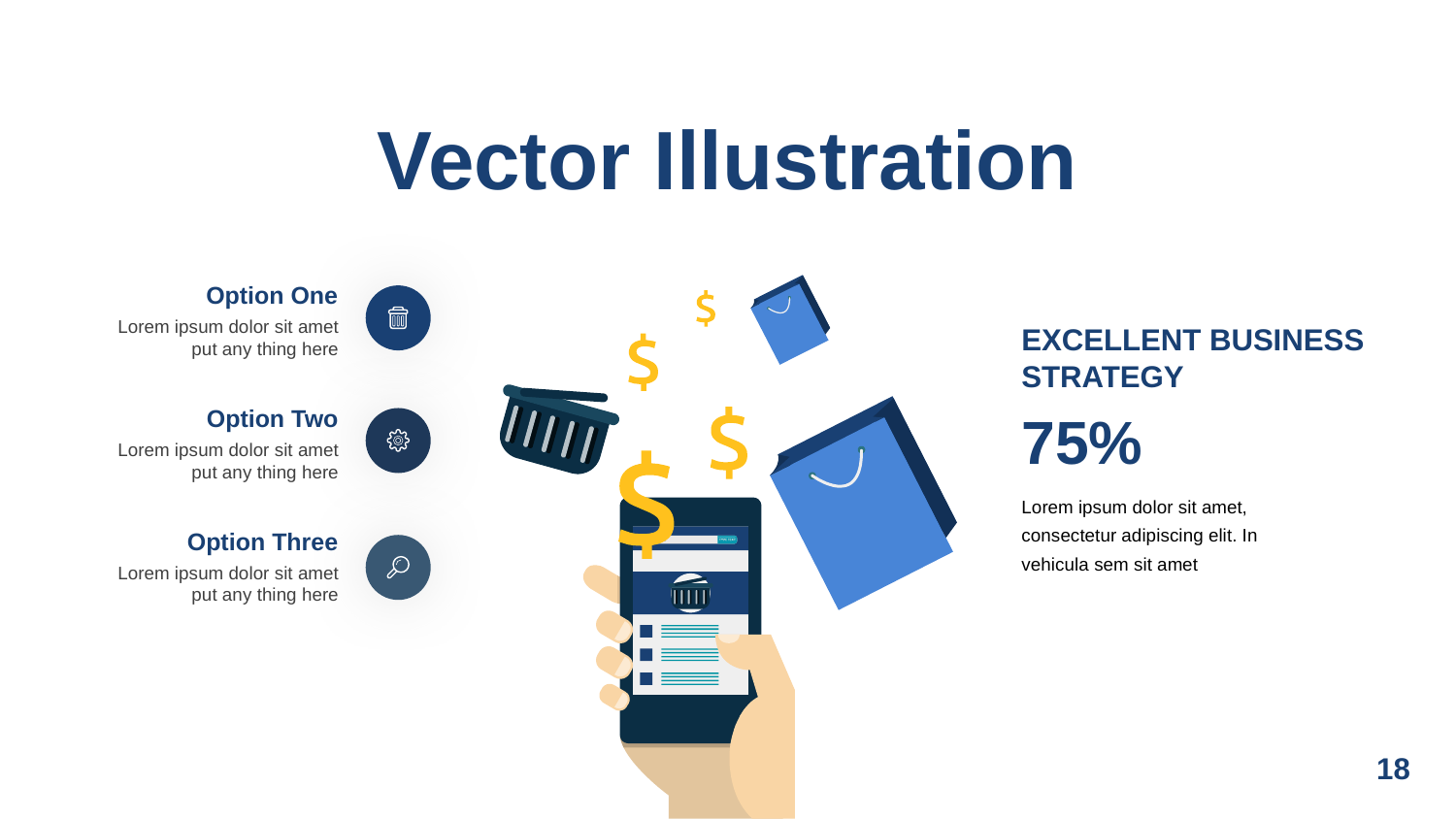

Vector Illustration
Option One
Lorem ipsum dolor sit amet put any thing here

EXCELLENT BUSINESS STRATEGY
75%
Lorem ipsum dolor sit amet, consectetur adipiscing elit. In vehicula sem sit amet
Option Two
Lorem ipsum dolor sit amet put any thing here

Option Three
Lorem ipsum dolor sit amet put any thing here